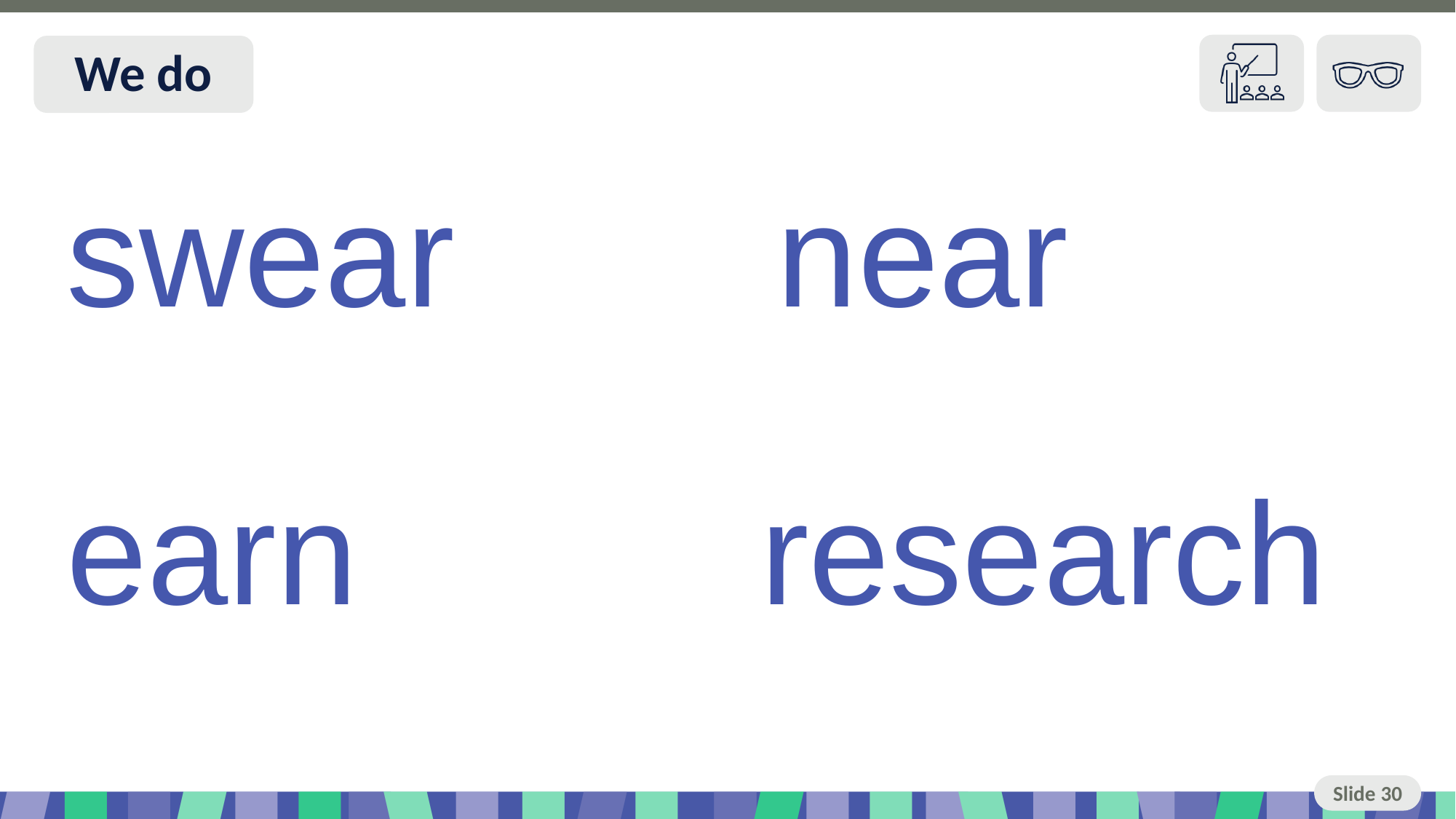

# Slide 30 We do
swear        near
earn          research